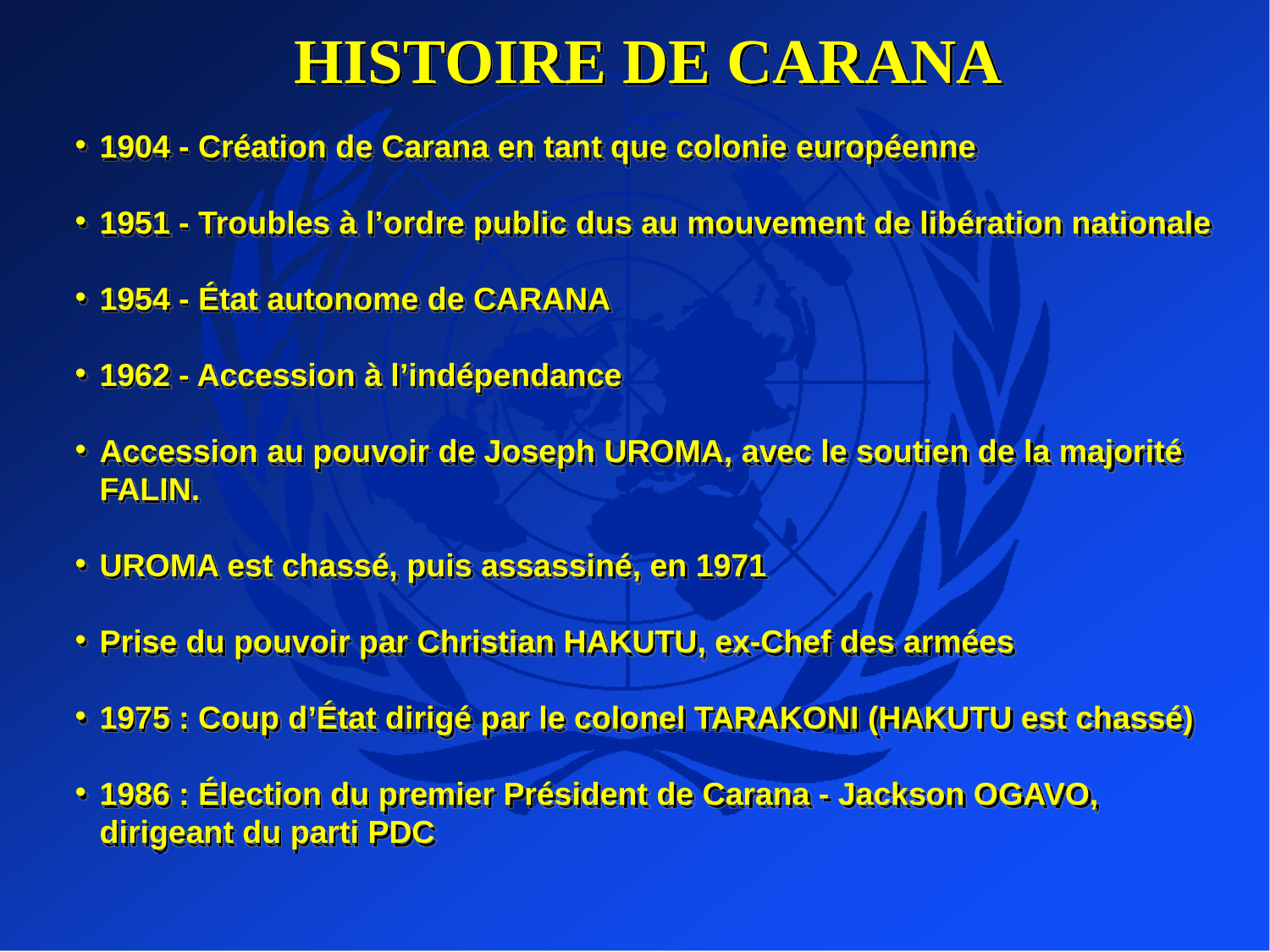

HISTOIRE DE CARANA

1904 - Création de Carana en tant que colonie européenne

1951 - Troubles à l’ordre public dus au mouvement de libération nationale

1954 - État autonome de CARANA

1962 - Accession à l’indépendance

Accession au pouvoir de Joseph UROMA, avec le soutien de la majorité  FALIN.

UROMA est chassé, puis assassiné, en 1971

Prise du pouvoir par Christian HAKUTU, ex-Chef des armées

1975 : Coup d’État dirigé par le colonel TARAKONI (HAKUTU est chassé)

1986 : Élection du premier Président de Carana - Jackson OGAVO, dirigeant du parti PDC